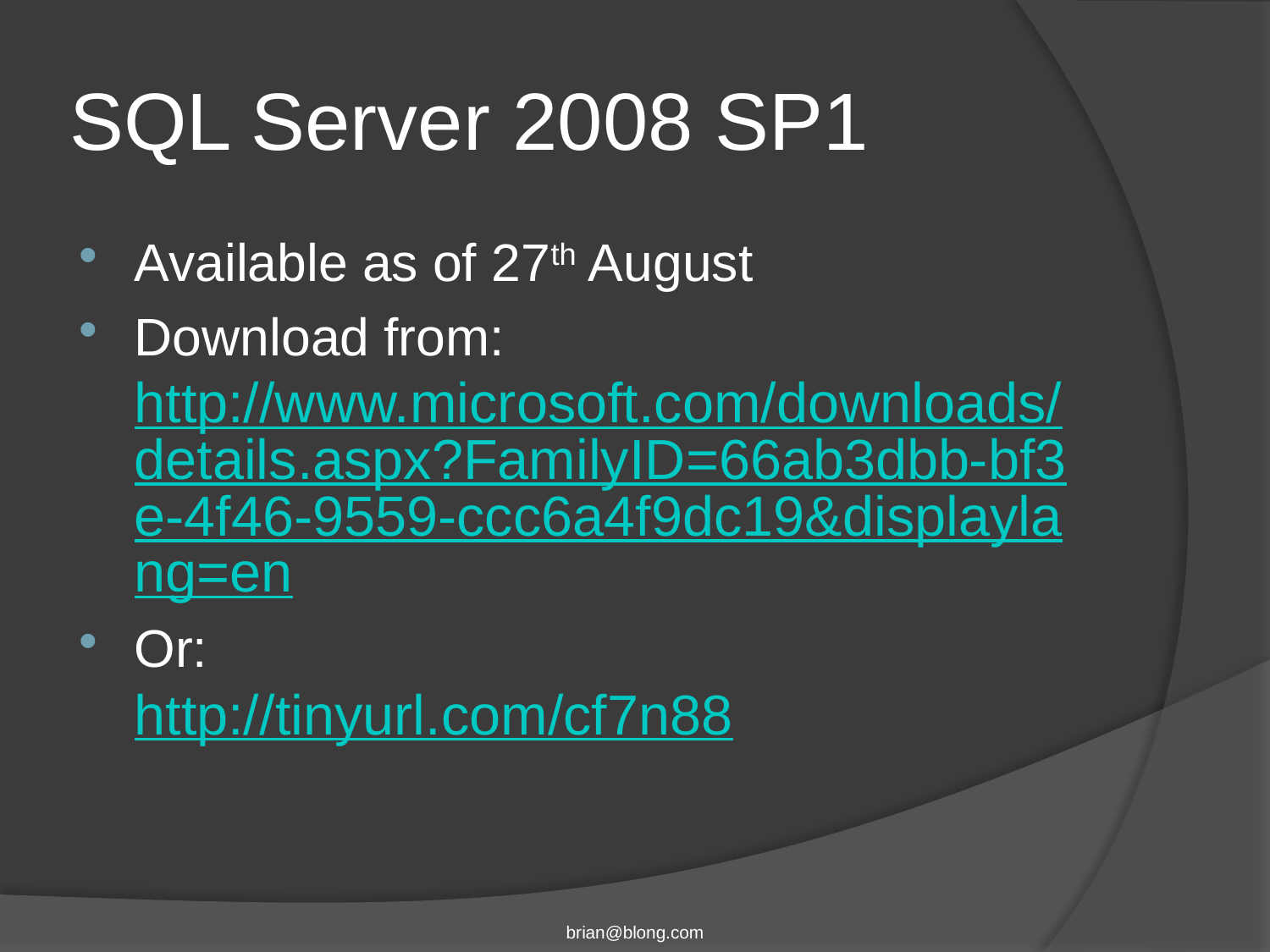

# SQL Server 2008 SP1
Available as of 27th August
Download from:
http://www.microsoft.com/downloads/details.aspx?FamilyID=66ab3dbb-bf3e-4f46-9559-ccc6a4f9dc19&displaylang=en
Or:
http://tinyurl.com/cf7n88

brian@blong.com